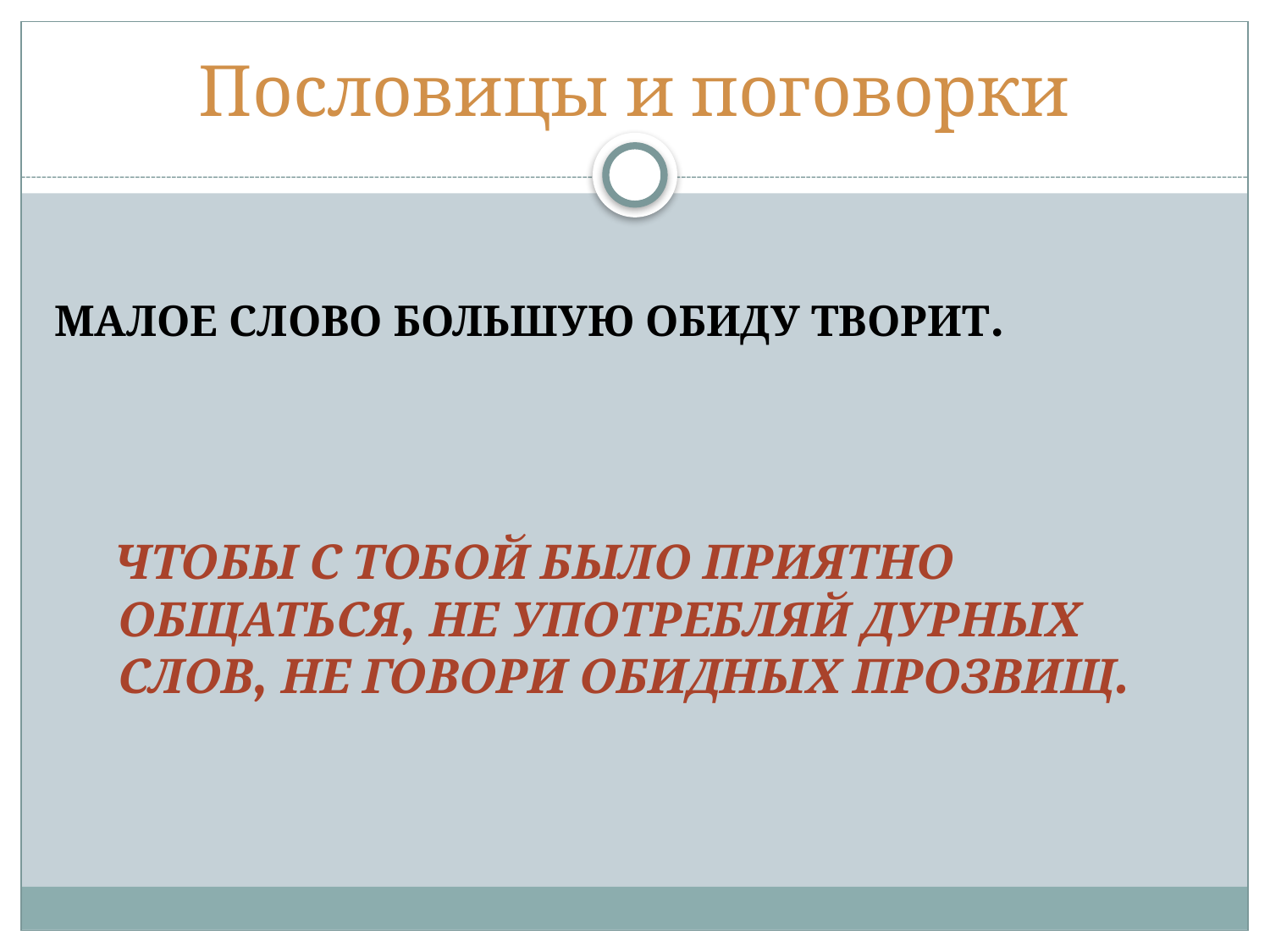

# Пословицы и поговорки
МАЛОЕ СЛОВО БОЛЬШУЮ ОБИДУ ТВОРИТ.

     ЧТОБЫ С ТОБОЙ БЫЛО ПРИЯТНО ОБЩАТЬСЯ, НЕ УПОТРЕБЛЯЙ ДУРНЫХ СЛОВ, НЕ ГОВОРИ ОБИДНЫХ ПРОЗВИЩ.